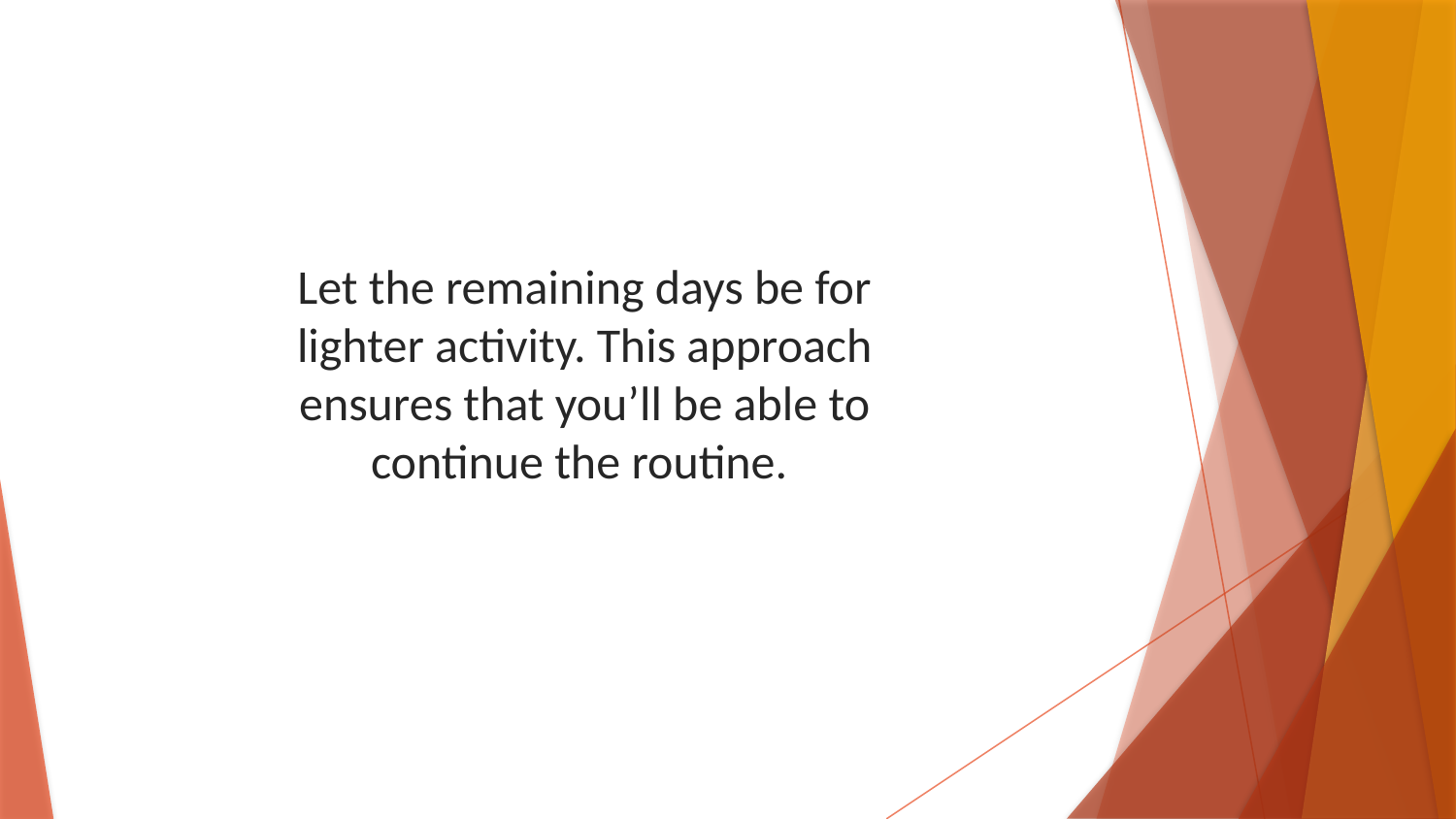

Let the remaining days be for lighter activity. This approach ensures that you’ll be able to continue the routine.